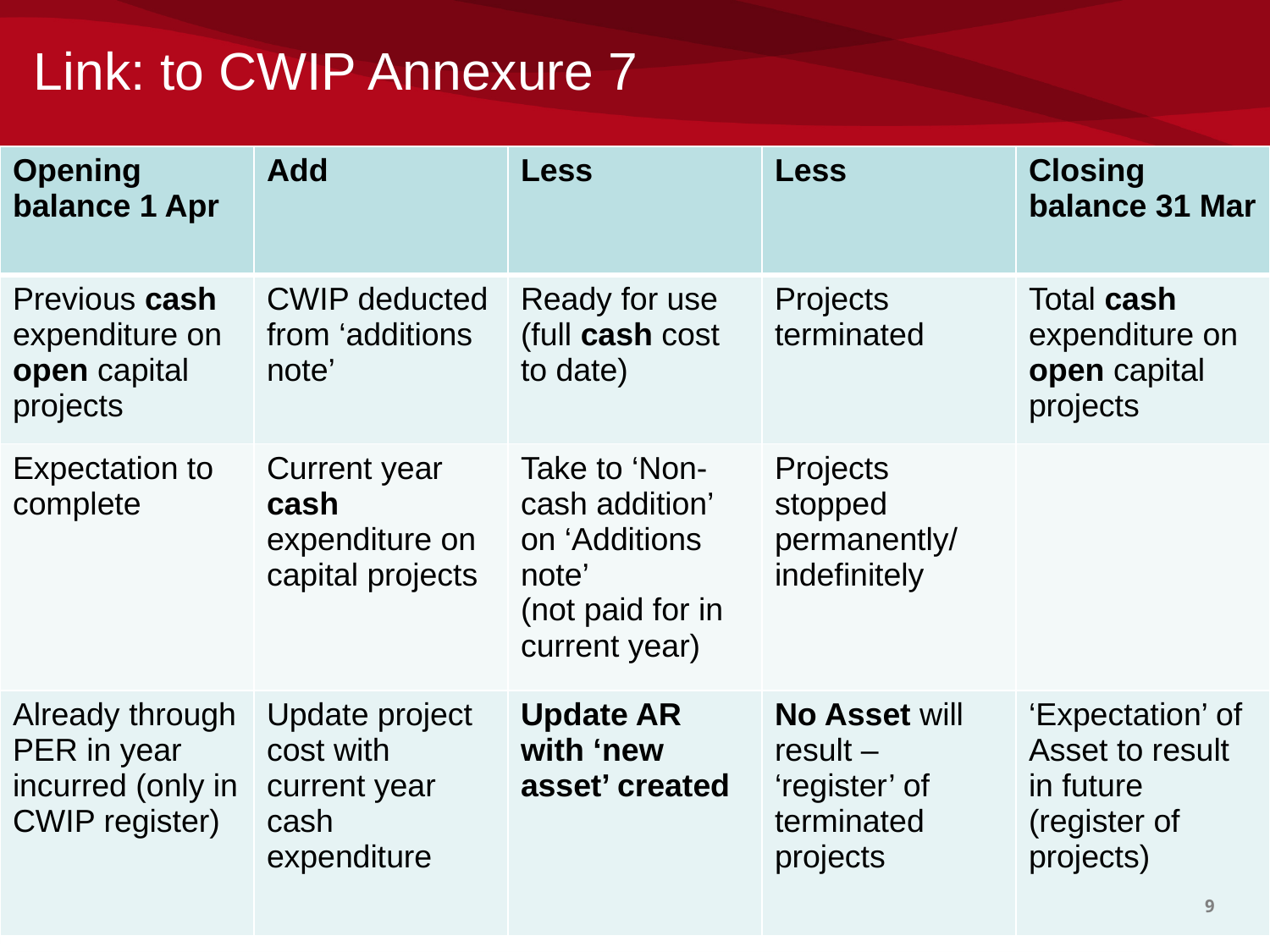

# Link: to CWIP Annexure 7
| Opening balance 1 Apr | Add | Less | Less | Closing balance 31 Mar |
| --- | --- | --- | --- | --- |
| Previous cash expenditure on open capital projects | CWIP deducted from ‘additions note’ | Ready for use (full cash cost to date) | Projects terminated | Total cash expenditure on open capital projects |
| Expectation to complete | Current year cash expenditure on capital projects | Take to ‘Non-cash addition’ on ‘Additions note’ (not paid for in current year) | Projects stopped permanently/ indefinitely |  |
| Already through PER in year incurred (only in CWIP register) | Update project cost with current year cash expenditure | Update AR with ‘new asset’ created | No Asset will result – ‘register’ of terminated projects | ‘Expectation’ of Asset to result in future (register of projects) |
9